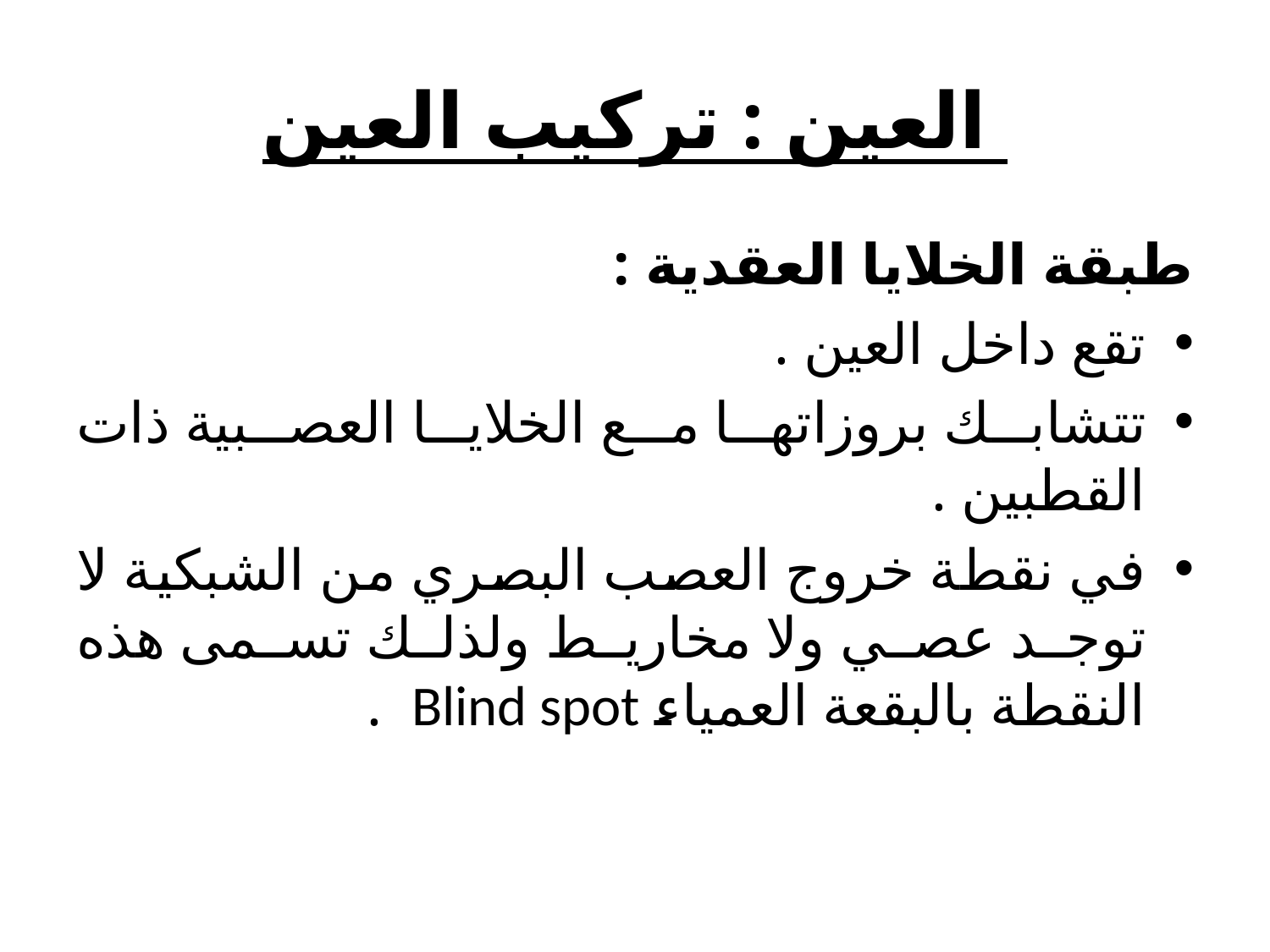

# العين : تركيب العين
طبقة الخلايا العقدية :
تقع داخل العين .
تتشابك بروزاتها مع الخلايا العصبية ذات القطبين .
في نقطة خروج العصب البصري من الشبكية لا توجد عصي ولا مخاريط ولذلك تسمى هذه النقطة بالبقعة العمياء Blind spot  .